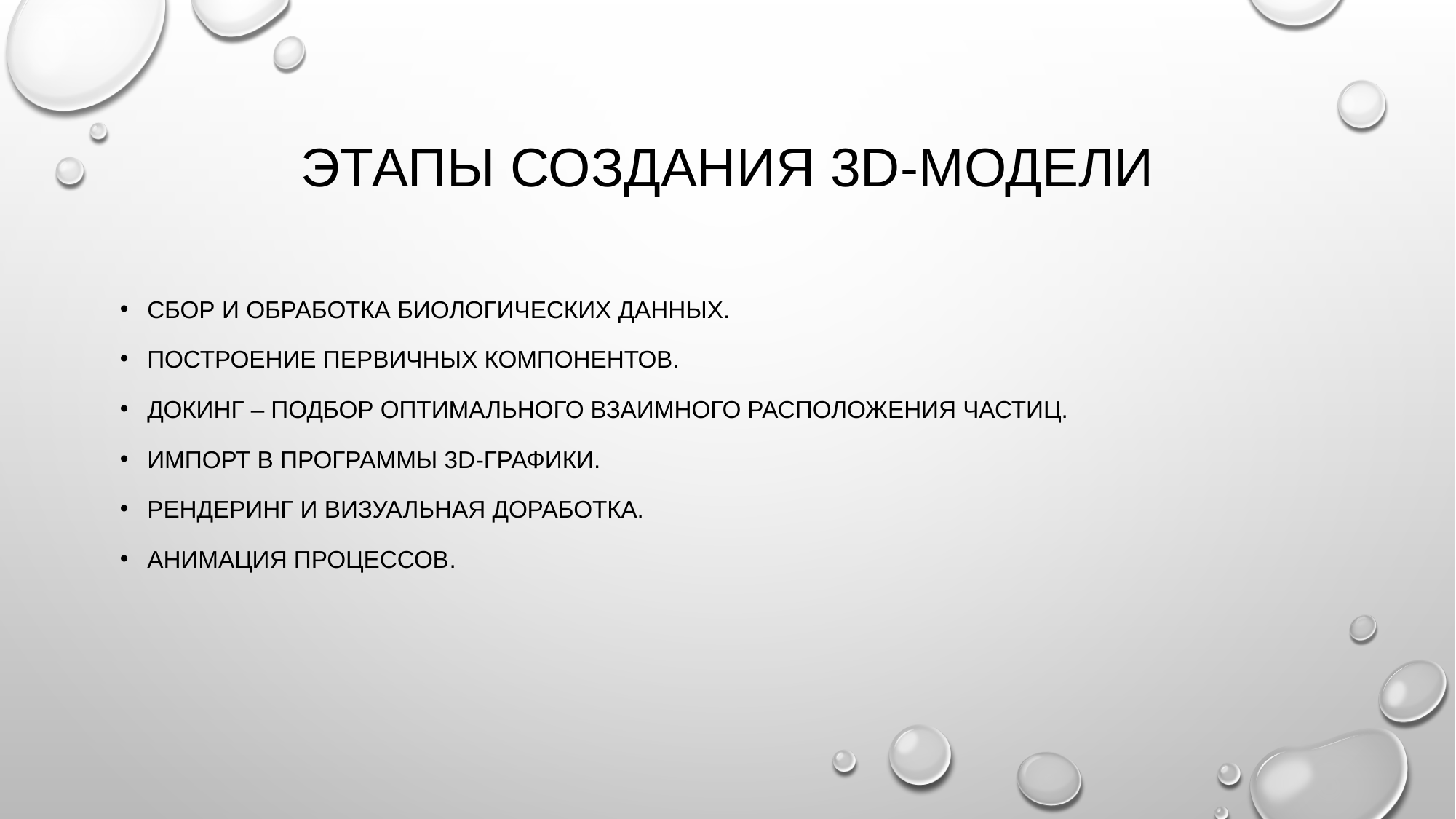

# Этапы создания 3D-модели
Сбор и обработка биологических данных.
Построение первичных компонентов.
докинг – подбор оптимального взаимного расположения частиц.
Импорт в программы 3D-графики.
рендеринг и визуальная доработка.
Анимация процессов.